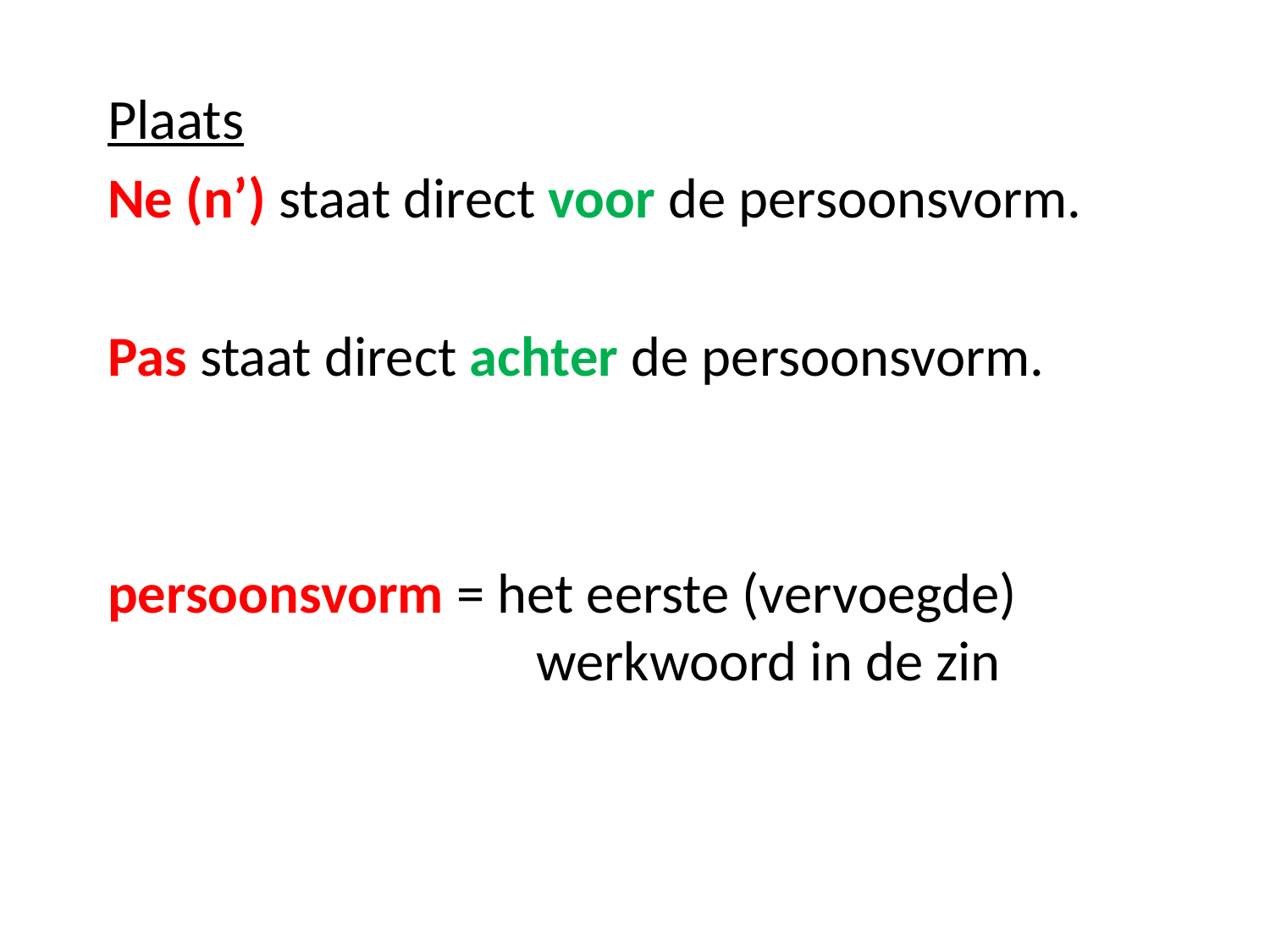

Plaats
Ne (n’) staat direct voor de persoonsvorm.

Pas staat direct achter de persoonsvorm.

persoonsvorm = het eerste (vervoegde) 				werkwoord in de zin